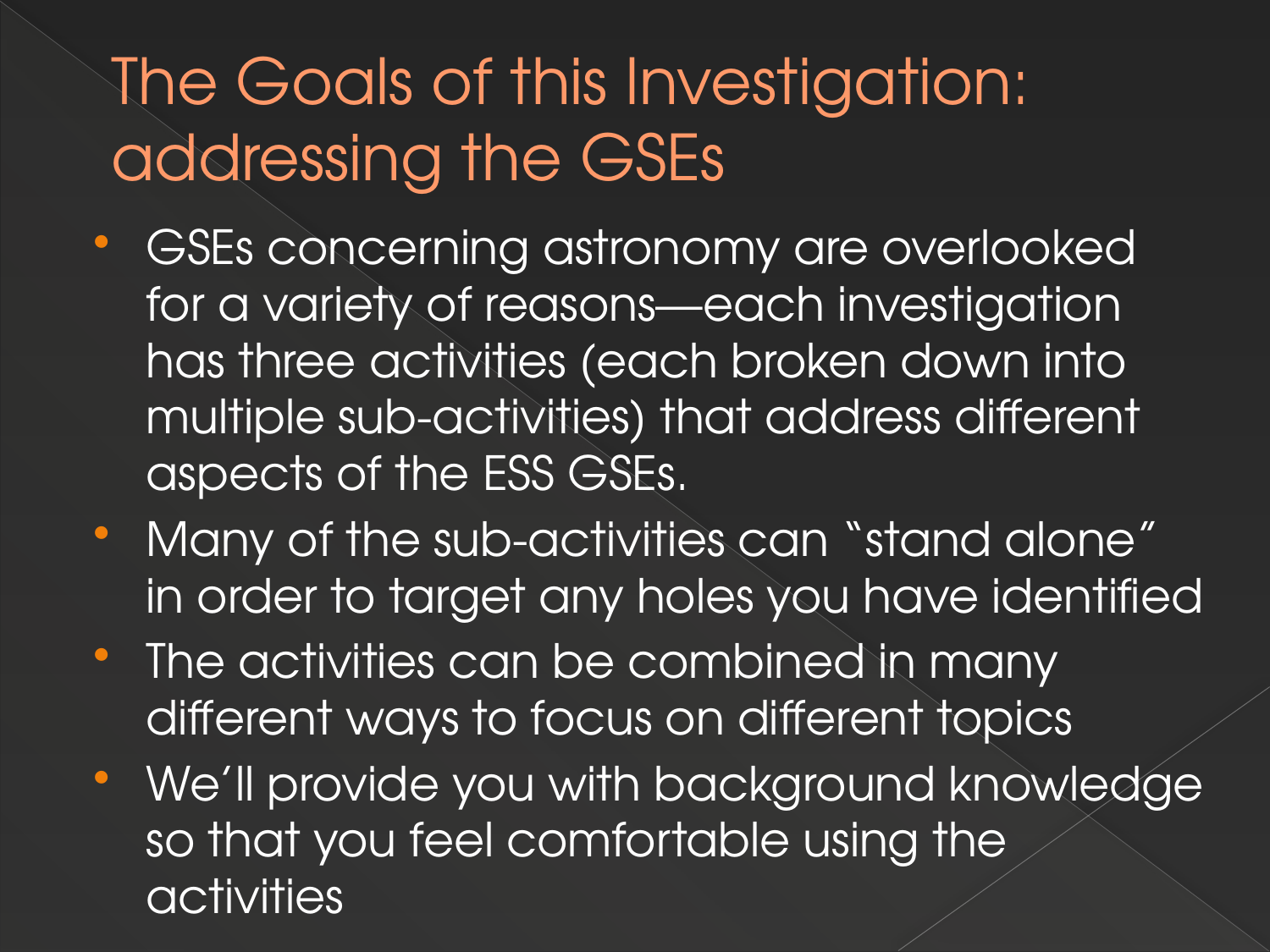

# The Goals of this Investigation: addressing the GSEs
GSEs concerning astronomy are overlooked for a variety of reasons—each investigation has three activities (each broken down into multiple sub-activities) that address different aspects of the ESS GSEs.
Many of the sub-activities can “stand alone” in order to target any holes you have identified
The activities can be combined in many different ways to focus on different topics
We’ll provide you with background knowledge so that you feel comfortable using the activities